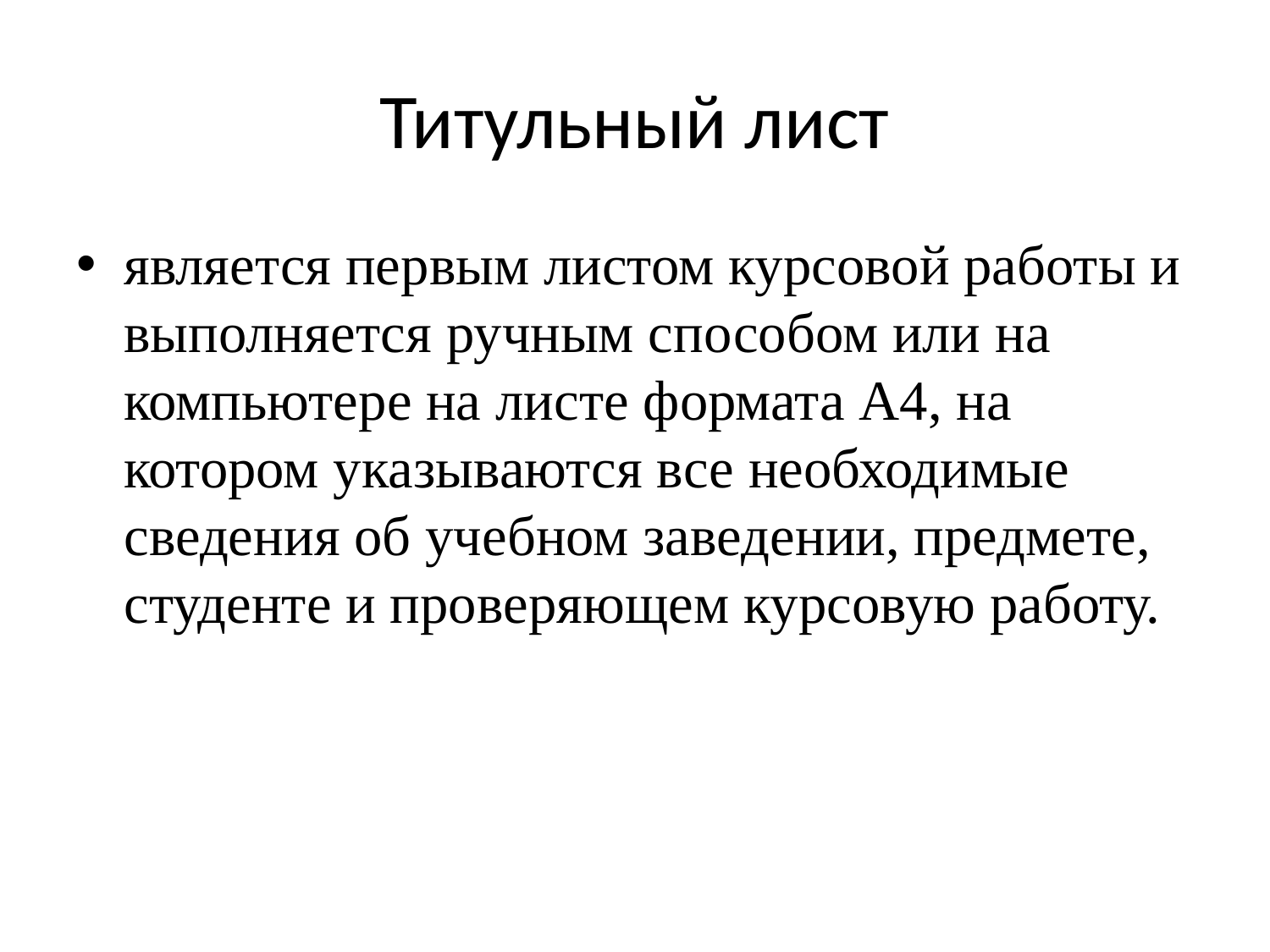

# Титульный лист
является первым листом курсовой работы и выполняется ручным способом или на компьютере на листе формата А4, на котором указываются все необходимые сведения об учебном заведении, предмете, студенте и проверяющем курсовую работу.